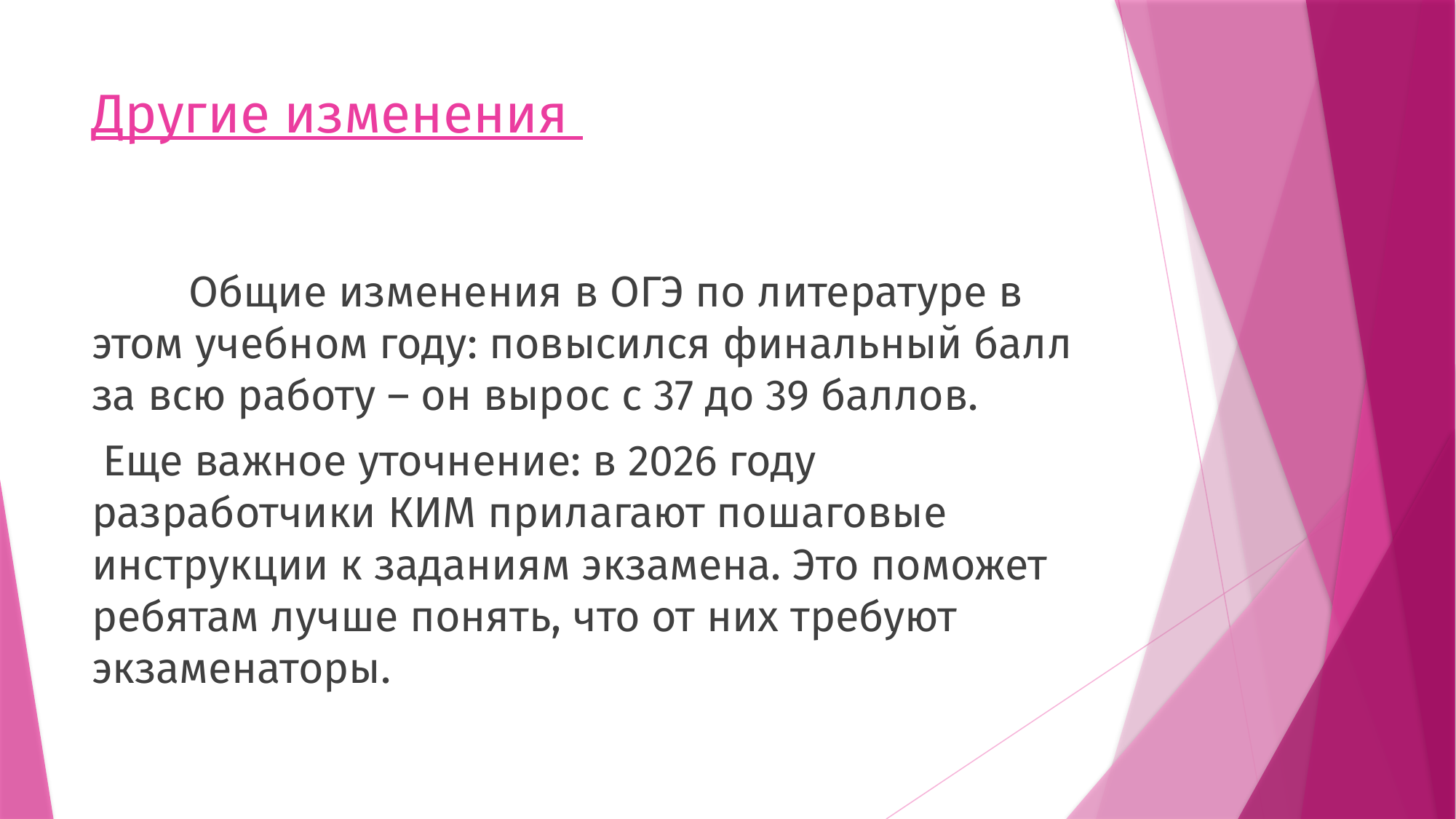

# Другие изменения
	Общие изменения в ОГЭ по литературе в этом учебном году: повысился финальный балл за всю работу – он вырос с 37 до 39 баллов.
 Еще важное уточнение: в 2026 году разработчики КИМ прилагают пошаговые инструкции к заданиям экзамена. Это поможет ребятам лучше понять, что от них требуют экзаменаторы.